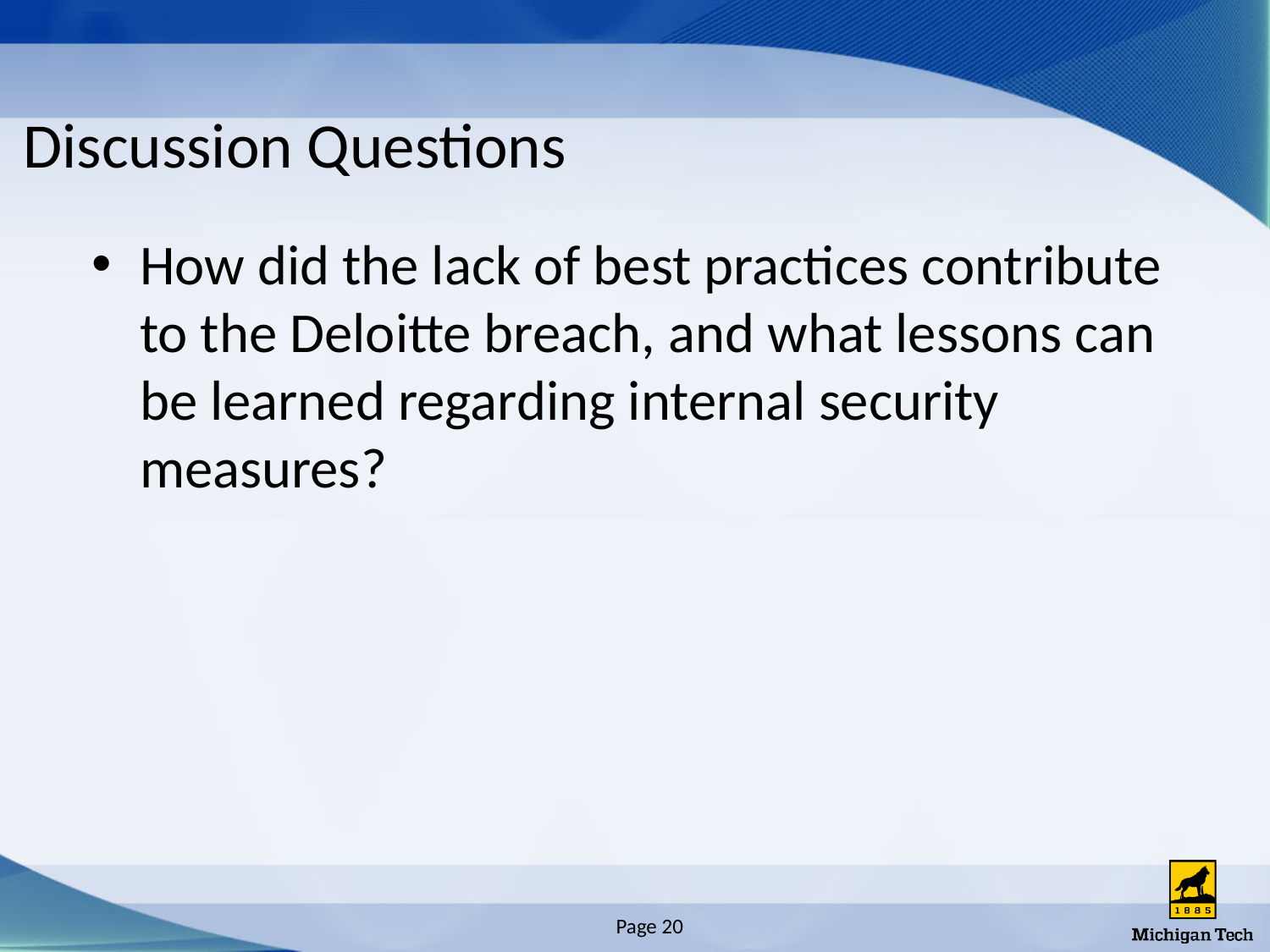

# Discussion Questions
How did the lack of best practices contribute to the Deloitte breach, and what lessons can be learned regarding internal security measures?